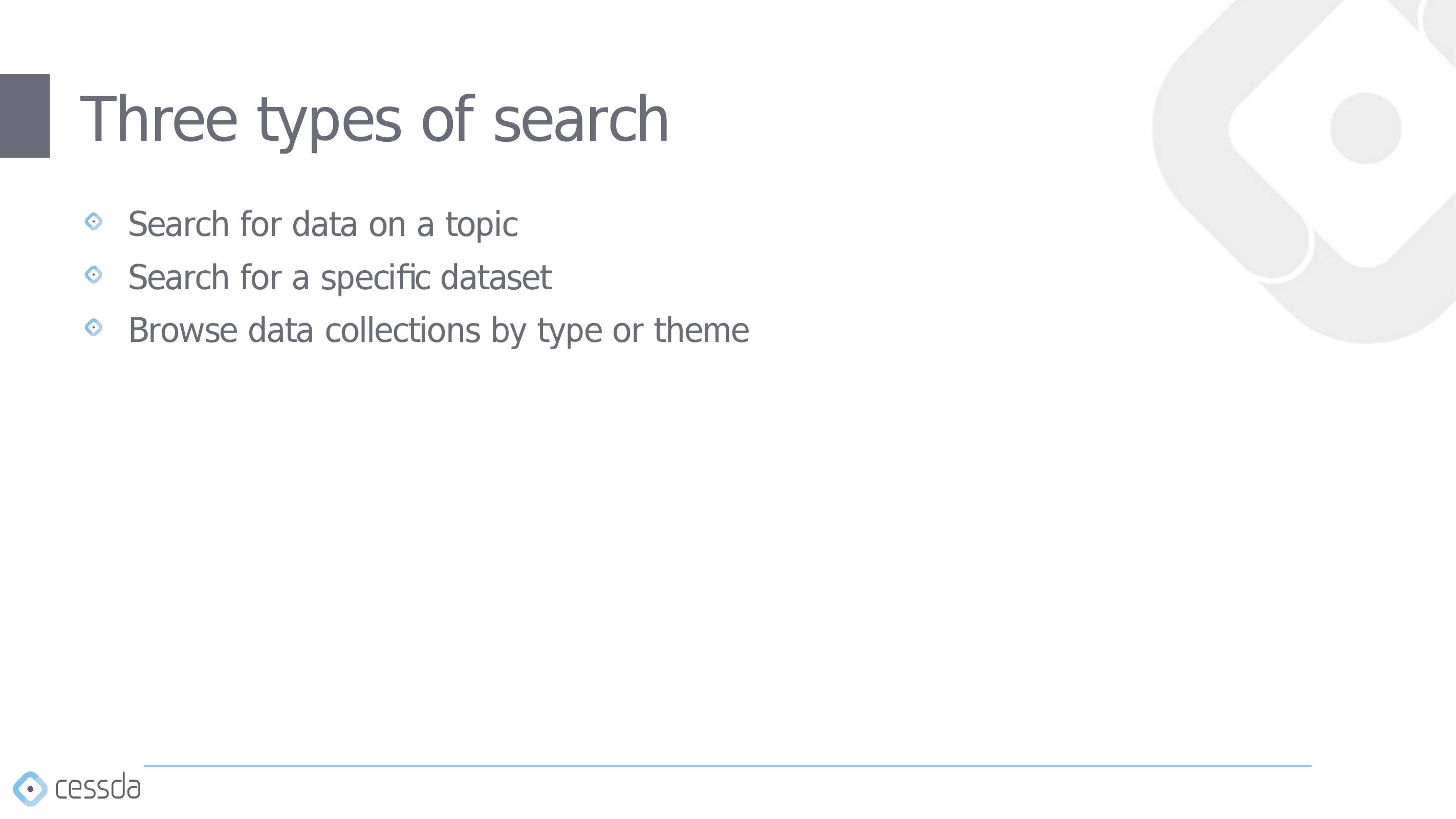

# Three types of search
Search for data on a topic
Search for a specific dataset
Browse data collections by type or theme